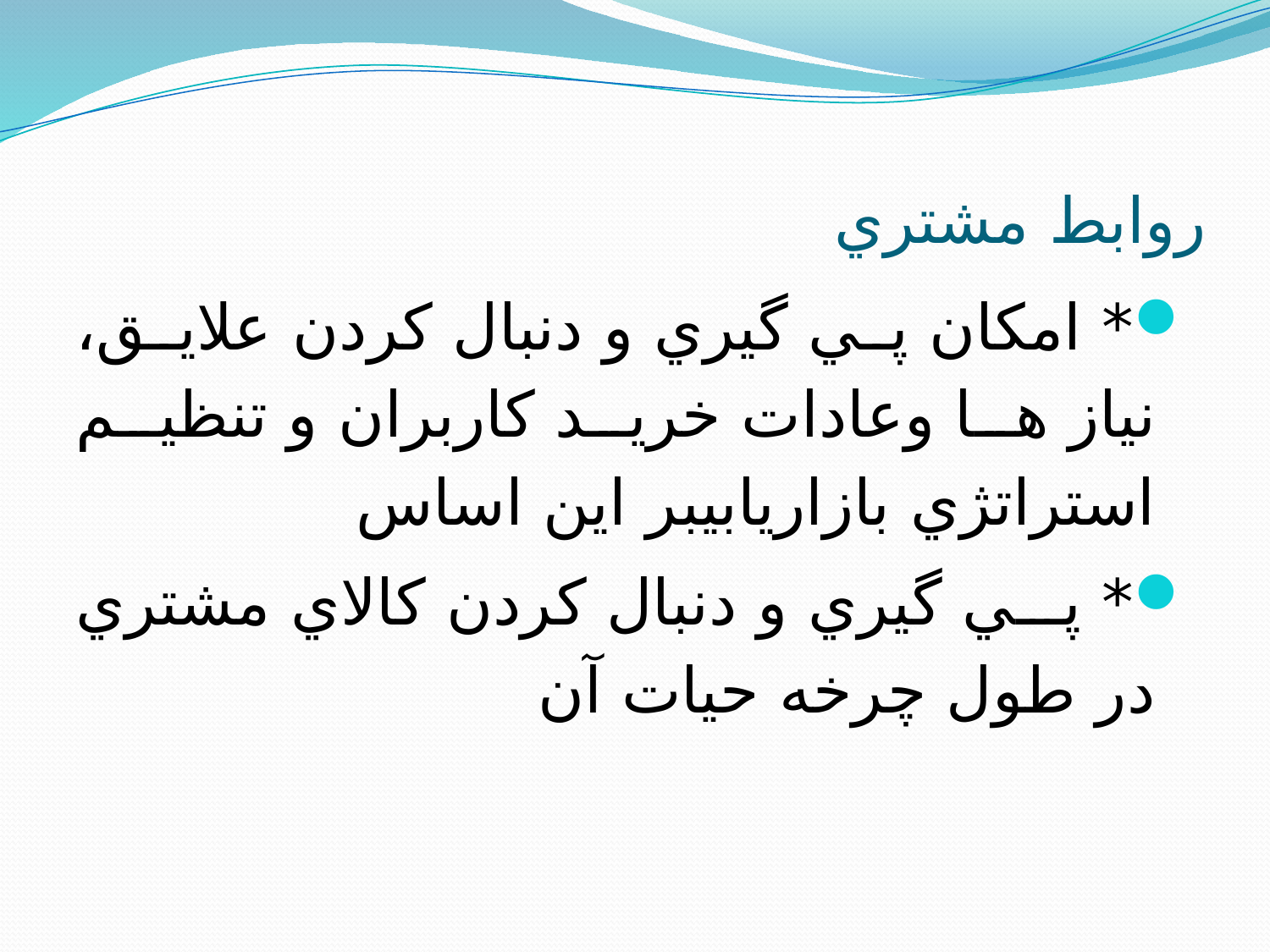

# روابط مشتري
* امکان پي گيري و دنبال کردن علايق، نياز ها وعادات خريد کاربران و تنظيم استراتژي بازاريابيبر اين اساس
* پي گيري و دنبال کردن کالاي مشتري در طول چرخه حيات آن